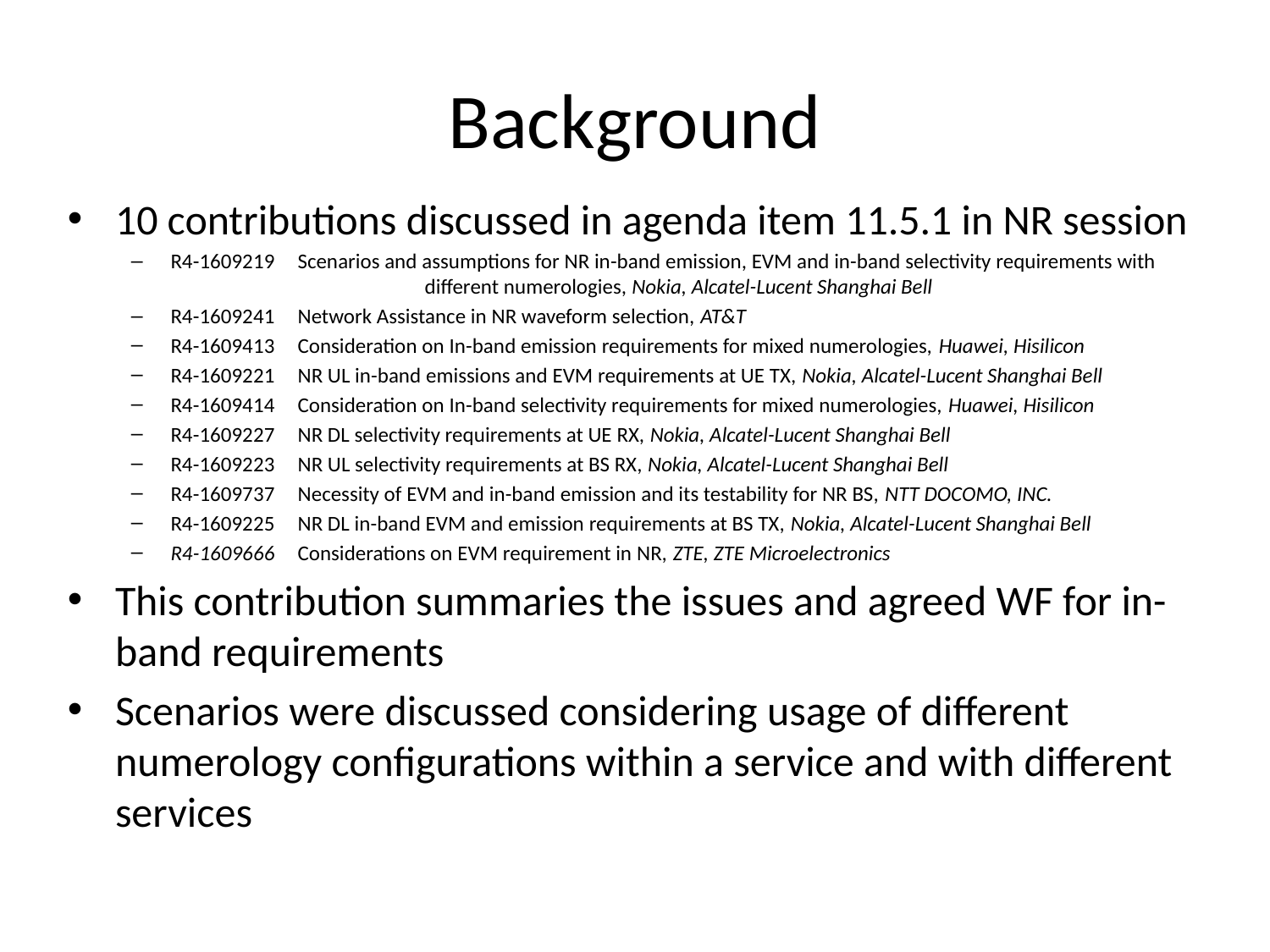

# Background
10 contributions discussed in agenda item 11.5.1 in NR session
R4-1609219	Scenarios and assumptions for NR in-band emission, EVM and in-band selectivity requirements with 			different numerologies, Nokia, Alcatel-Lucent Shanghai Bell
R4-1609241	Network Assistance in NR waveform selection, AT&T
R4-1609413	Consideration on In-band emission requirements for mixed numerologies, Huawei, Hisilicon
R4-1609221	NR UL in-band emissions and EVM requirements at UE TX, Nokia, Alcatel-Lucent Shanghai Bell
R4-1609414	Consideration on In-band selectivity requirements for mixed numerologies, Huawei, Hisilicon
R4-1609227	NR DL selectivity requirements at UE RX, Nokia, Alcatel-Lucent Shanghai Bell
R4-1609223	NR UL selectivity requirements at BS RX, Nokia, Alcatel-Lucent Shanghai Bell
R4-1609737	Necessity of EVM and in-band emission and its testability for NR BS, NTT DOCOMO, INC.
R4-1609225	NR DL in-band EVM and emission requirements at BS TX, Nokia, Alcatel-Lucent Shanghai Bell
R4-1609666	Considerations on EVM requirement in NR, ZTE, ZTE Microelectronics
This contribution summaries the issues and agreed WF for in-band requirements
Scenarios were discussed considering usage of different numerology configurations within a service and with different services